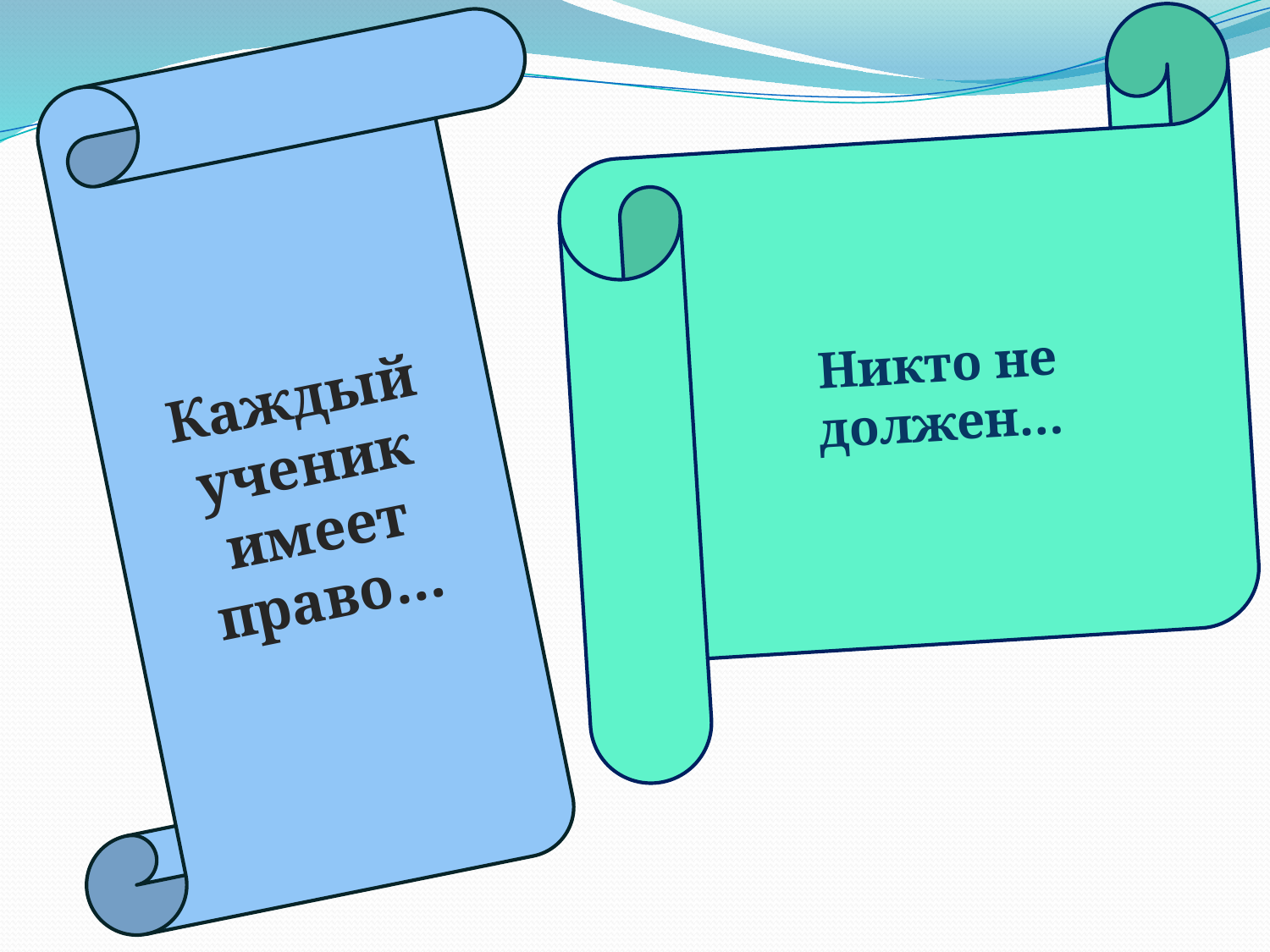

Никто не должен…
Каждый ученик имеет право…